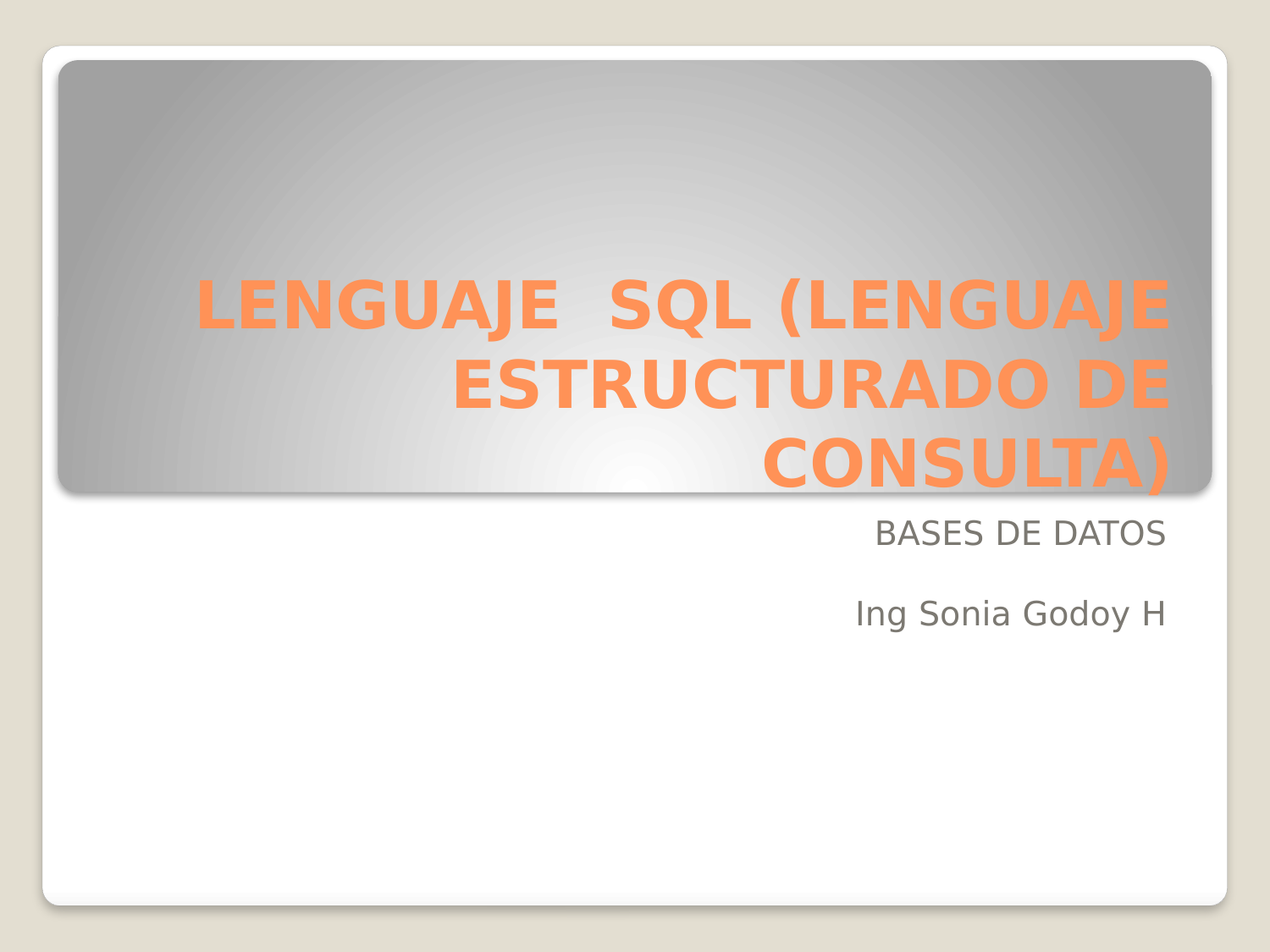

# LENGUAJE  SQL (LENGUAJE ESTRUCTURADO DE CONSULTA)
BASES DE DATOS

Ing Sonia Godoy H